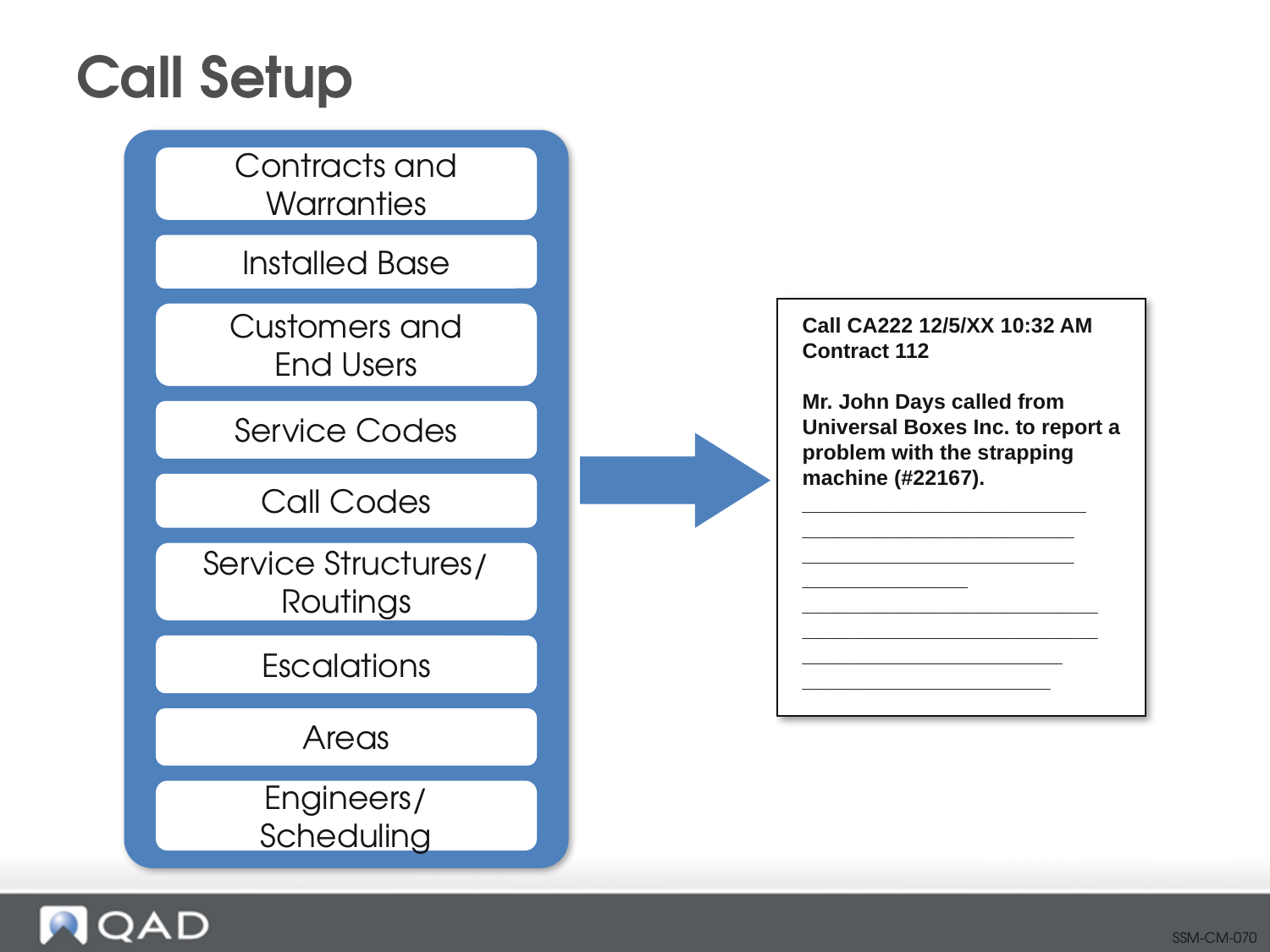

# Call Setup

Contracts and
Warranties
Installed Base
Customers and
End Users
Service Codes
Call Codes
Service Structures/
Routings
Escalations
Areas
Engineers/
Scheduling
Call CA222 12/5/XX 10:32 AM
Contract 112
Mr. John Days called from
Universal Boxes Inc. to report a
problem with the strapping
machine (#22167).
________________________
_______________________
_______________________
______________
_________________________
_________________________
______________________
_____________________

SSM-CM-070